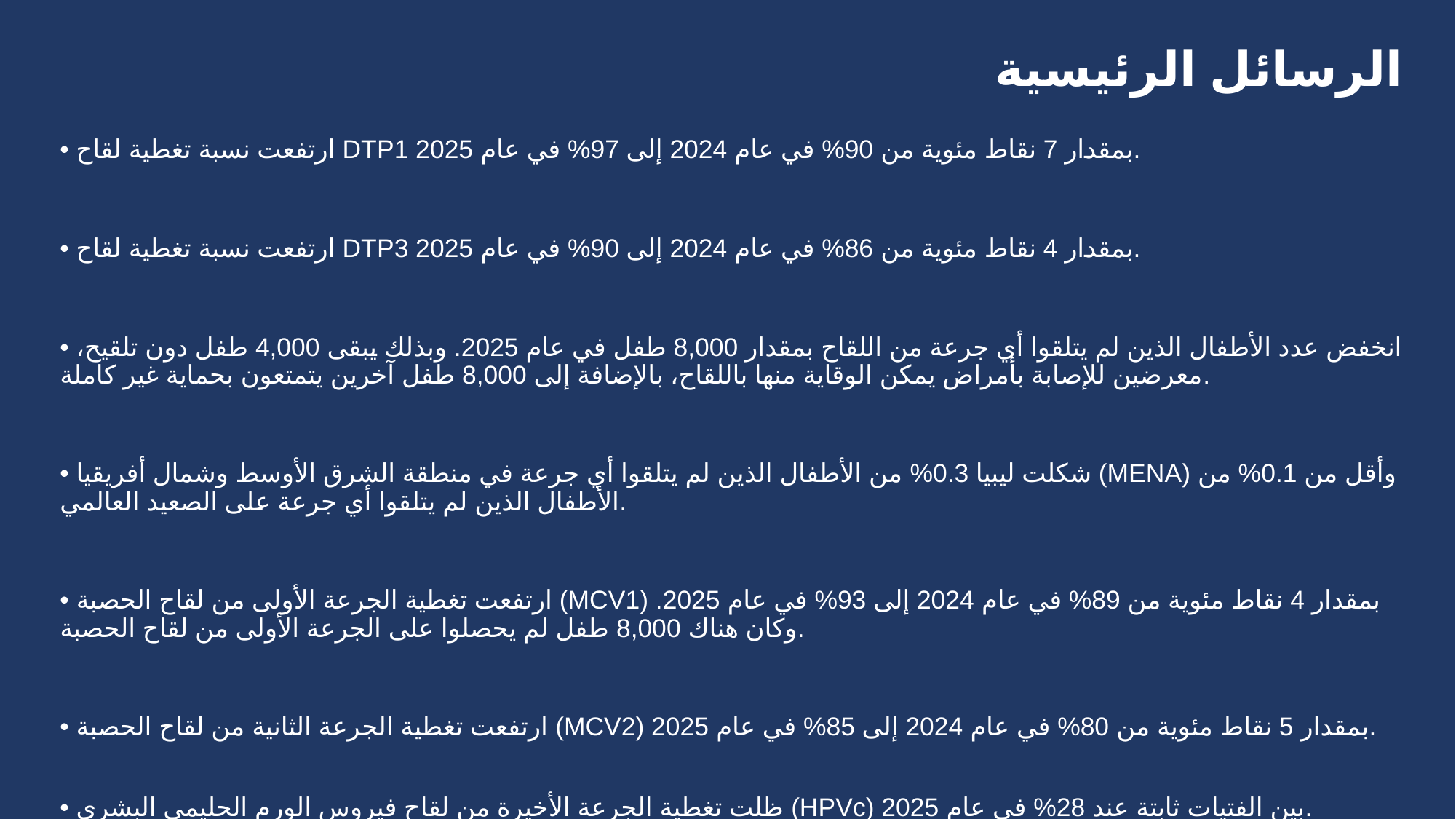

# الرسائل الرئيسية
• ارتفعت نسبة تغطية لقاح DTP1 بمقدار 7 نقاط مئوية من 90% في عام 2024 إلى 97% في عام 2025.

• ارتفعت نسبة تغطية لقاح DTP3 بمقدار 4 نقاط مئوية من 86% في عام 2024 إلى 90% في عام 2025.

• انخفض عدد الأطفال الذين لم يتلقوا أي جرعة من اللقاح بمقدار 8,000 طفل في عام 2025. وبذلك يبقى 4,000 طفل دون تلقيح، معرضين للإصابة بأمراض يمكن الوقاية منها باللقاح، بالإضافة إلى 8,000 طفل آخرين يتمتعون بحماية غير كاملة.

• شكلت ليبيا 0.3% من الأطفال الذين لم يتلقوا أي جرعة في منطقة الشرق الأوسط وشمال أفريقيا (MENA) وأقل من 0.1% من الأطفال الذين لم يتلقوا أي جرعة على الصعيد العالمي.

• ارتفعت تغطية الجرعة الأولى من لقاح الحصبة (MCV1) بمقدار 4 نقاط مئوية من 89% في عام 2024 إلى 93% في عام 2025. وكان هناك 8,000 طفل لم يحصلوا على الجرعة الأولى من لقاح الحصبة.

• ارتفعت تغطية الجرعة الثانية من لقاح الحصبة (MCV2) بمقدار 5 نقاط مئوية من 80% في عام 2024 إلى 85% في عام 2025.

• ظلت تغطية الجرعة الأخيرة من لقاح فيروس الورم الحليمي البشري (HPVc) بين الفتيات ثابتة عند 28% في عام 2025.